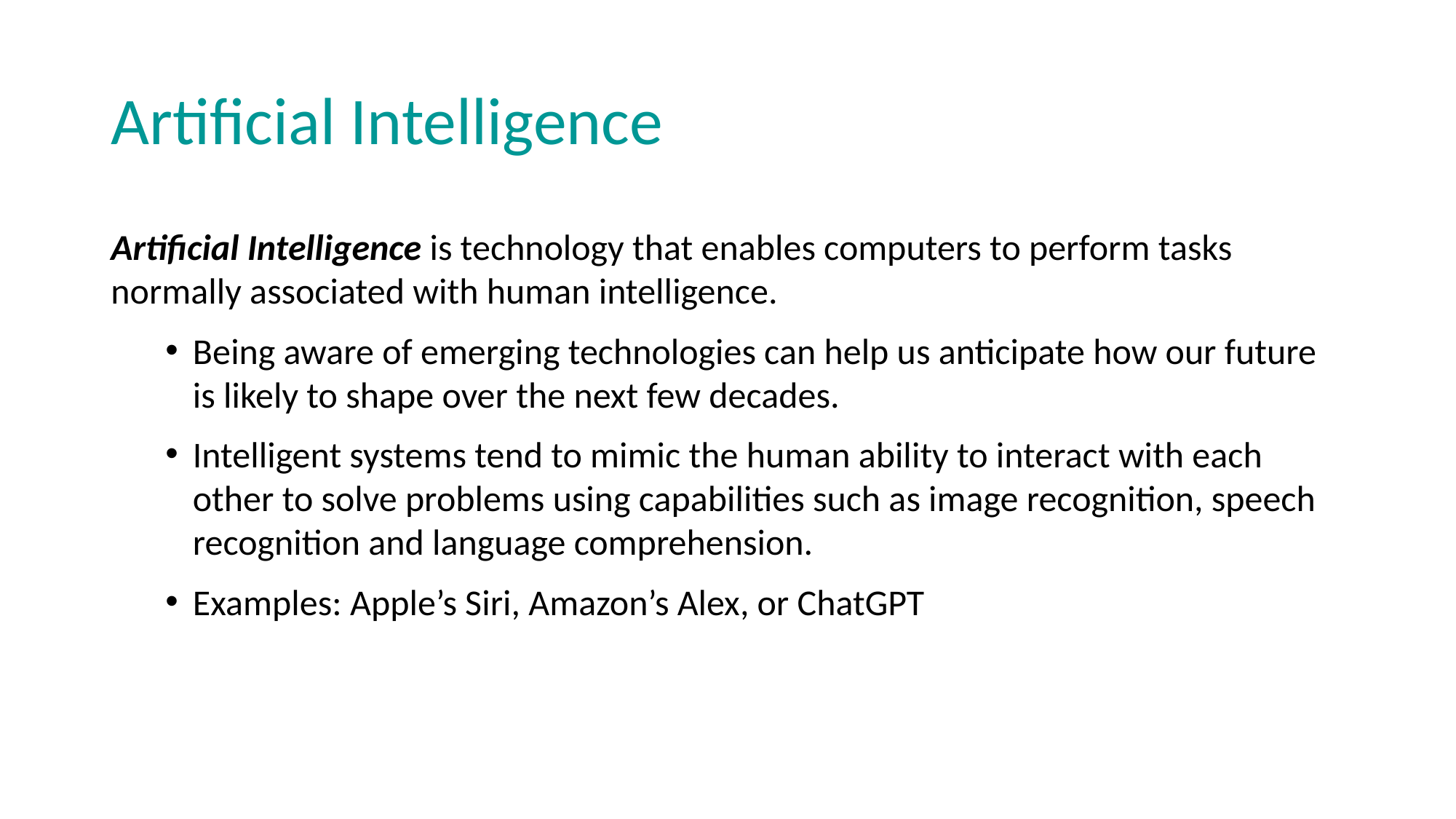

# Artificial Intelligence
Artificial Intelligence is technology that enables computers to perform tasks normally associated with human intelligence.
Being aware of emerging technologies can help us anticipate how our future is likely to shape over the next few decades.
Intelligent systems tend to mimic the human ability to interact with each other to solve problems using capabilities such as image recognition, speech recognition and language comprehension.
Examples: Apple’s Siri, Amazon’s Alex, or ChatGPT